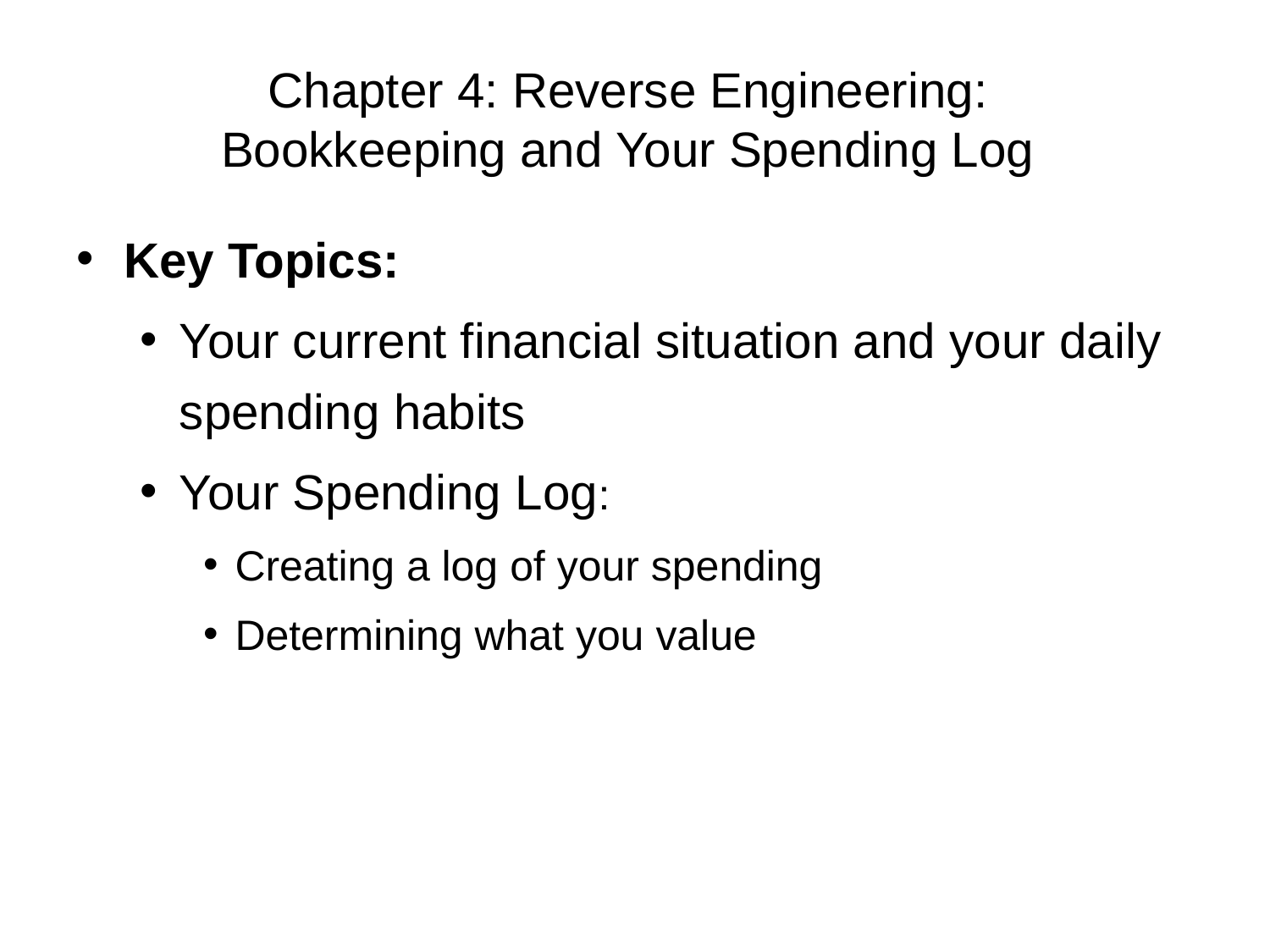

# Chapter 4: Reverse Engineering: Bookkeeping and Your Spending Log
Key Topics:
Your current financial situation and your daily spending habits
Your Spending Log:
Creating a log of your spending
Determining what you value